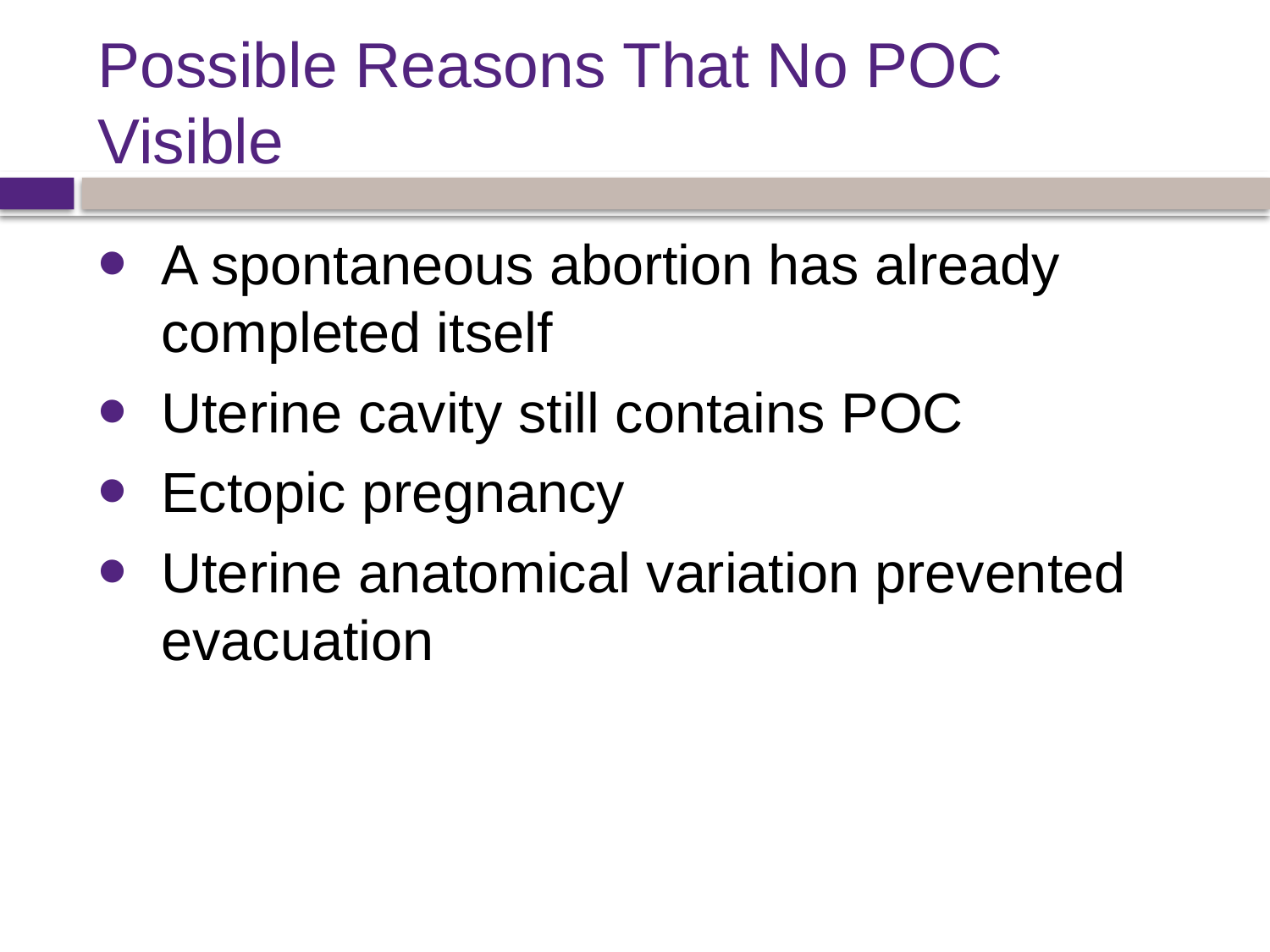

# Possible Reasons That No POC Visible
A spontaneous abortion has already completed itself
Uterine cavity still contains POC
Ectopic pregnancy
Uterine anatomical variation prevented evacuation